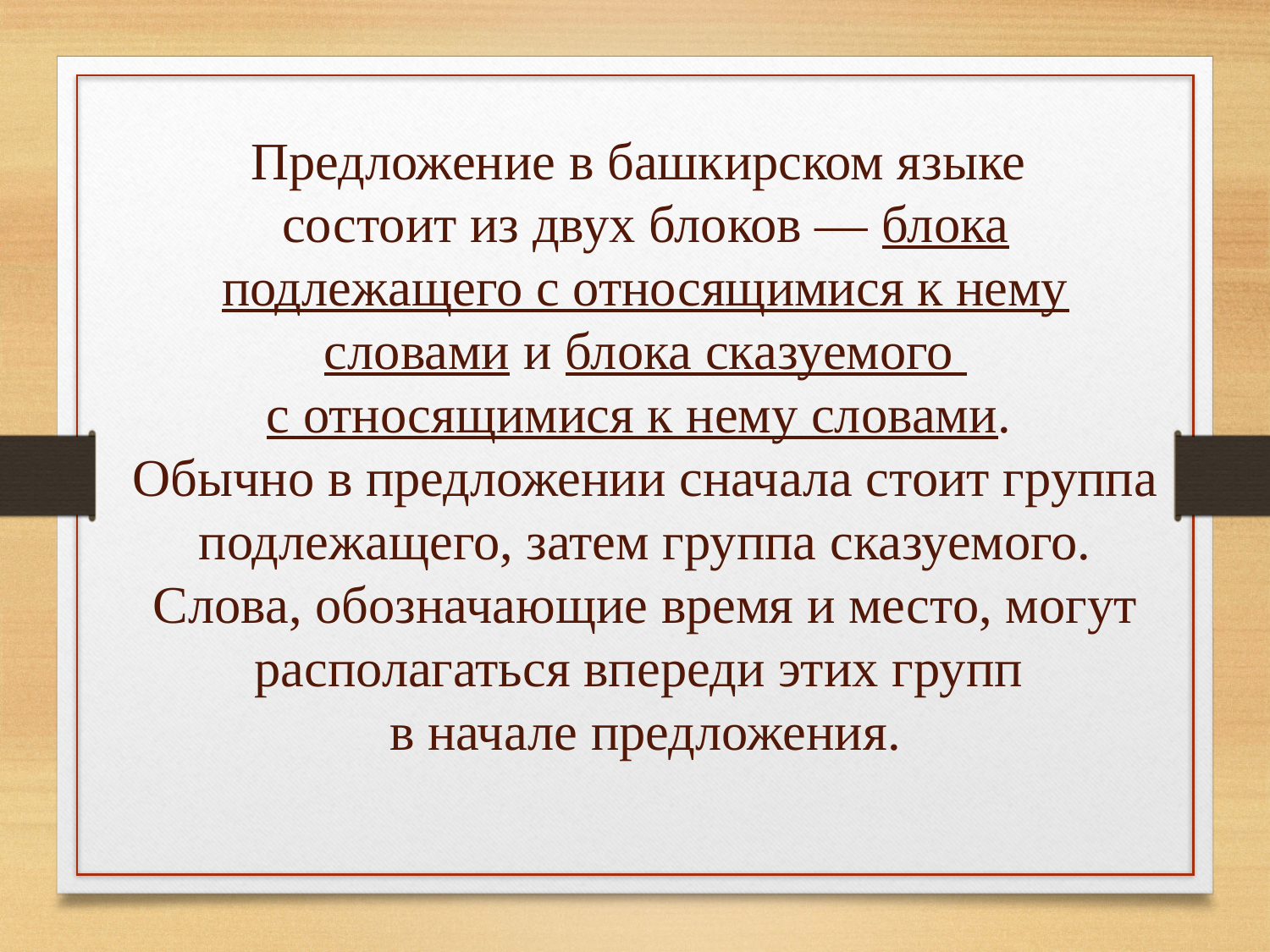

Предложение в башкирском языке
состоит из двух блоков — блока подлежащего с относящимися к нему словами и блока сказуемого
с относящимися к нему словами.
Обычно в предложении сначала стоит группа подлежащего, затем группа сказуемого. Слова, обозначающие время и место, могут располагаться впереди этих групп
в начале предложения.